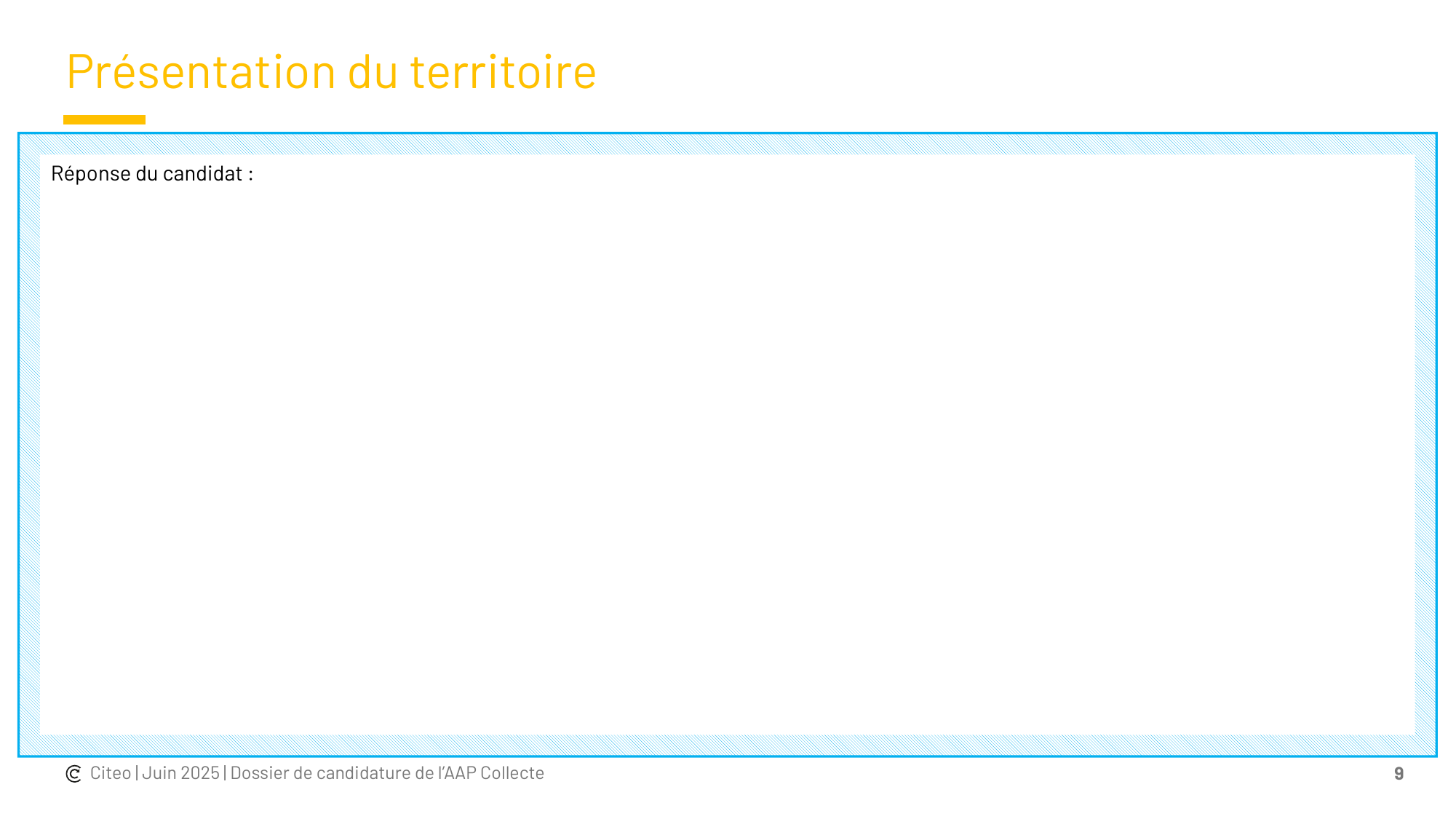

# Présentation du territoire

Réponse du candidat :
Citeo | Juin 2025 | Dossier de candidature de l’AAP Collecte
9